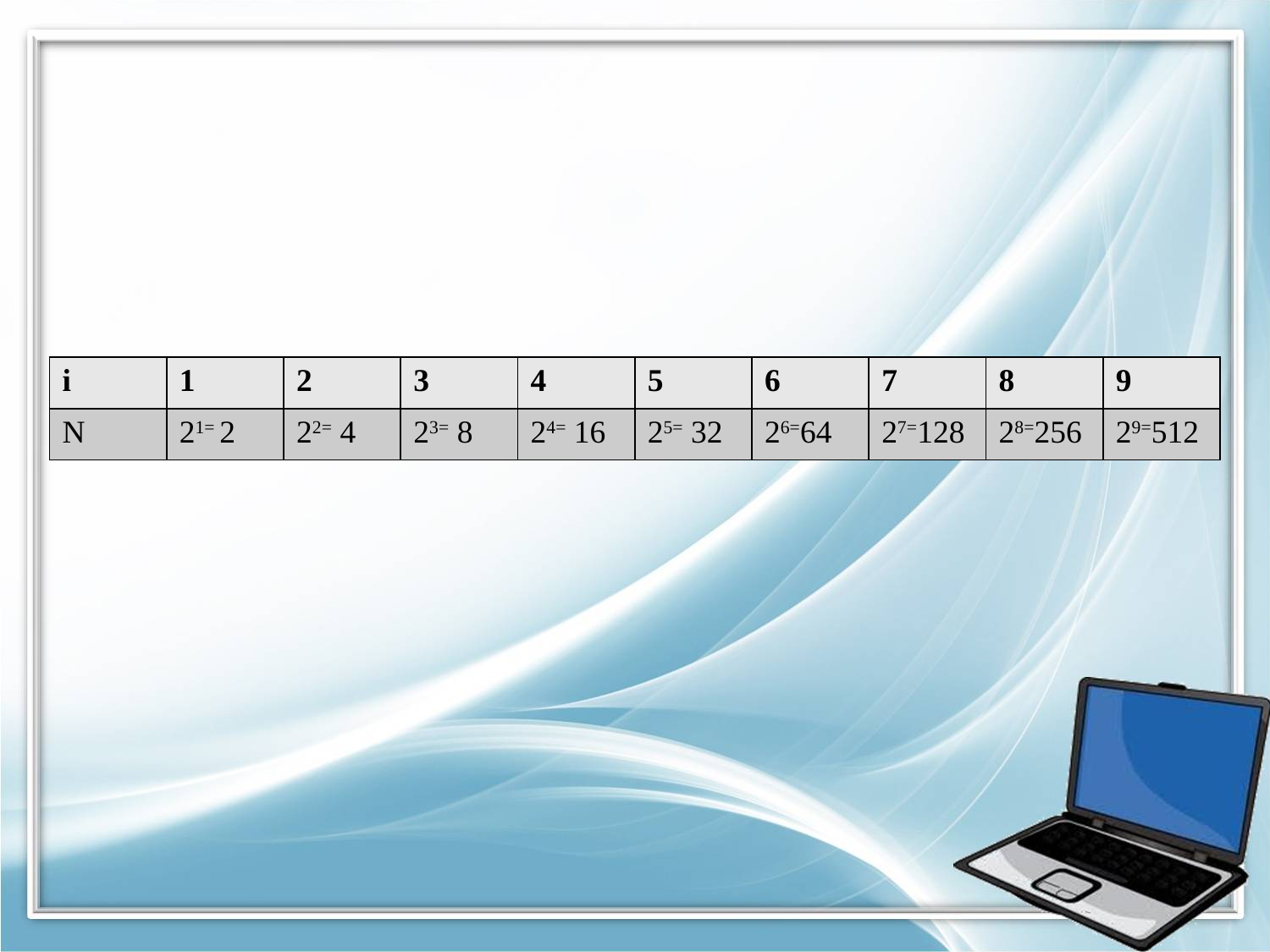

| i | 1 | 2 | 3 | 4 | 5 | 6 | 7 | 8 | 9 |
| --- | --- | --- | --- | --- | --- | --- | --- | --- | --- |
| N | 21= 2 | 22= 4 | 23= 8 | 24= 16 | 25= 32 | 26=64 | 27=128 | 28=256 | 29=512 |